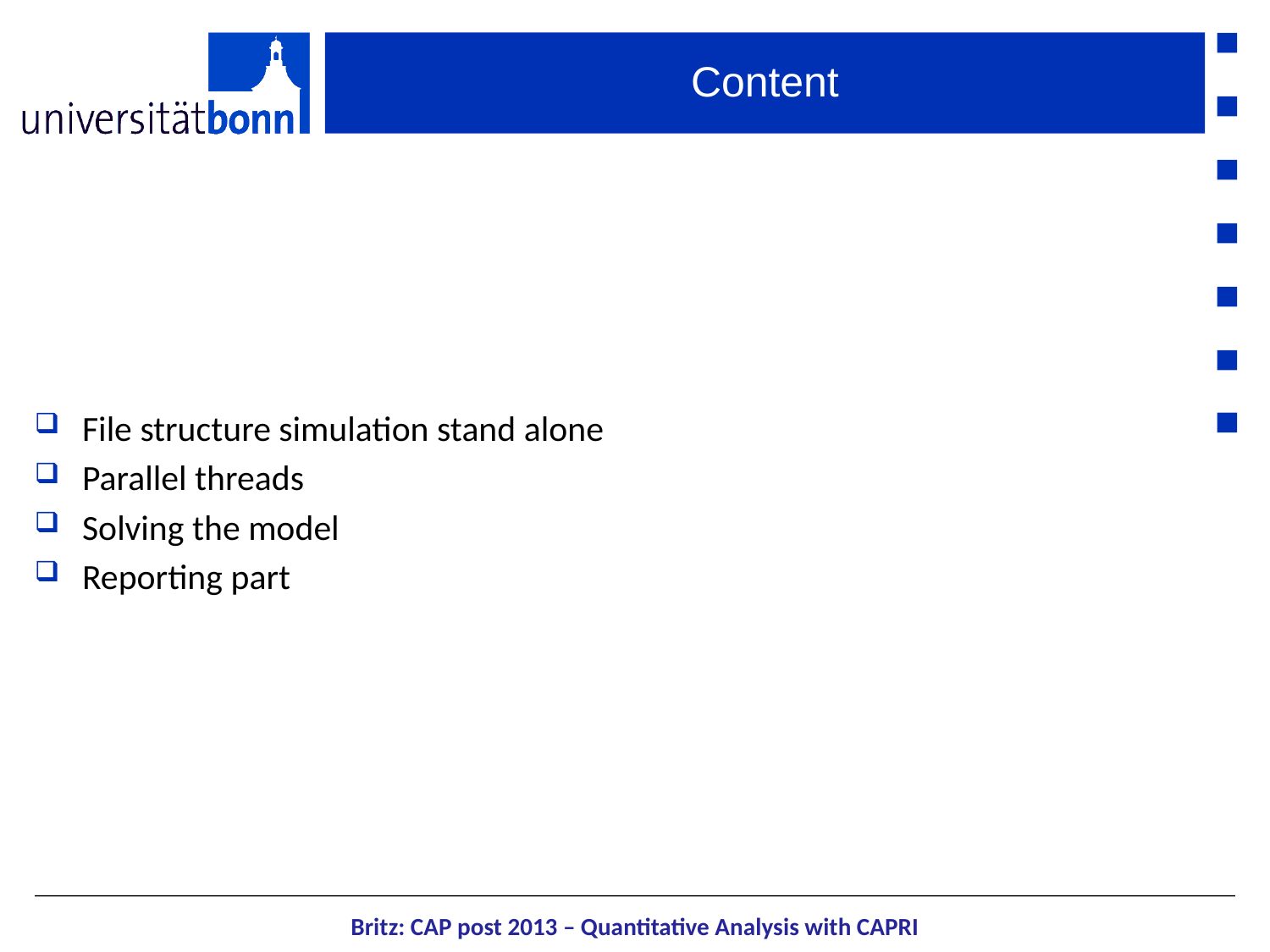

# Content
File structure simulation stand alone
Parallel threads
Solving the model
Reporting part

Britz: CAP post 2013 – Quantitative Analysis with CAPRI